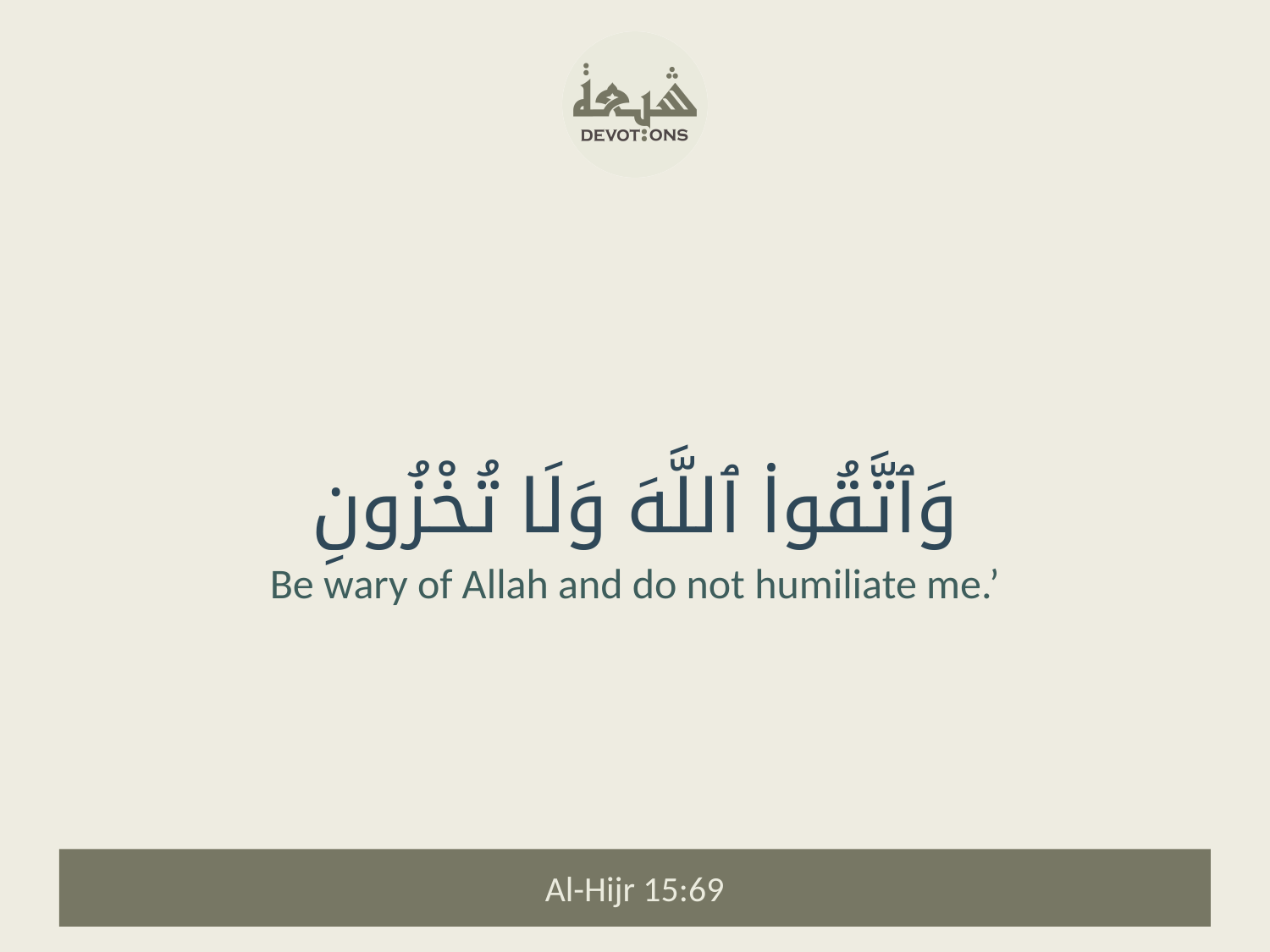

وَٱتَّقُوا۟ ٱللَّهَ وَلَا تُخْزُونِ
Be wary of Allah and do not humiliate me.’
Al-Hijr 15:69